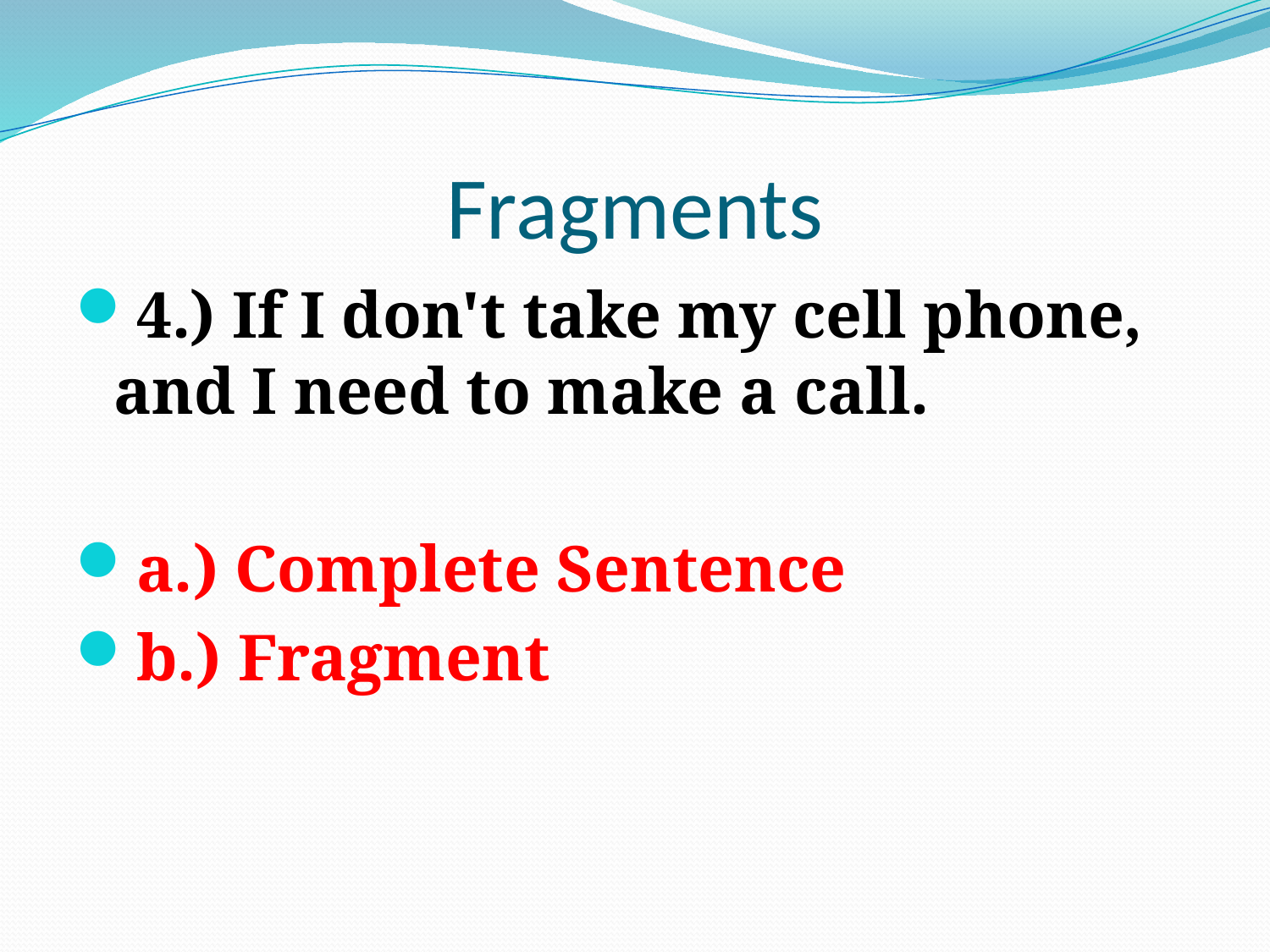

# Fragments
4.) If I don't take my cell phone, and I need to make a call.

a.) Complete Sentence
b.) Fragment